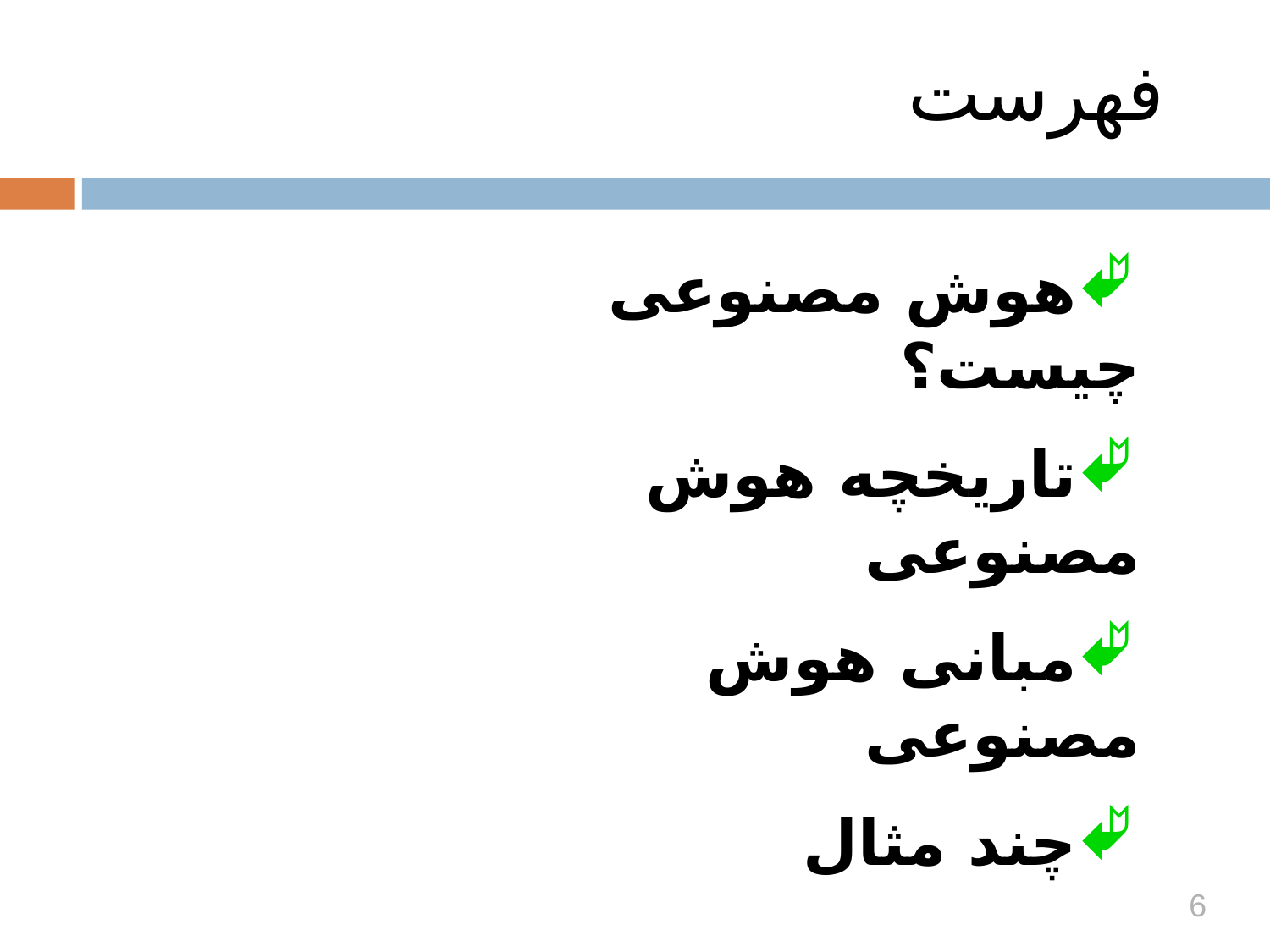

فهرست
هوش مصنوعی چيست؟
تاريخچه هوش مصنوعی
مبانی هوش مصنوعی
چند مثال
6